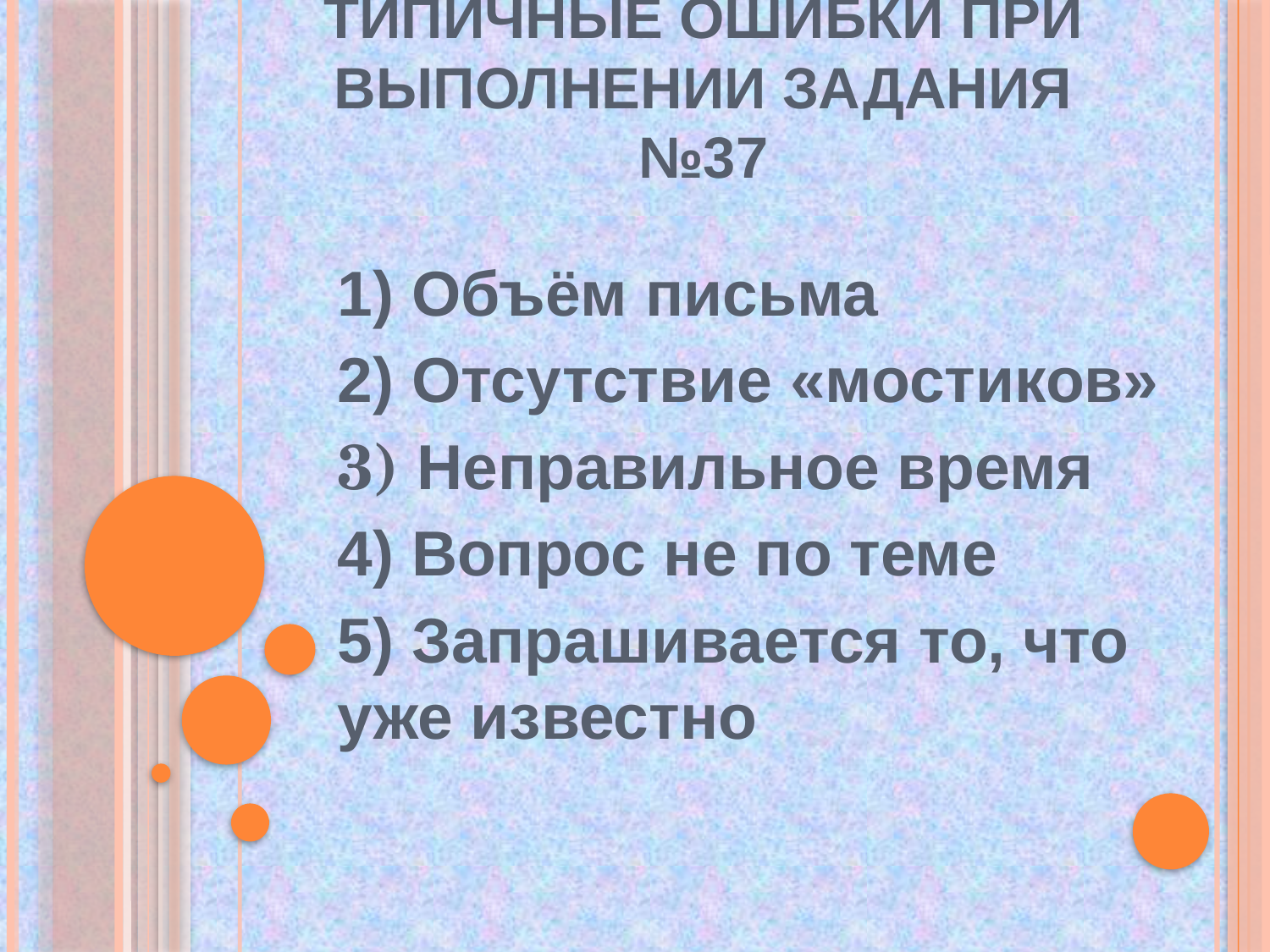

# Типичные ошибки при выполнении задания №37
1) Объём письма
2) Отсутствие «мостиков»
3) Неправильное время
4) Вопрос не по теме
5) Запрашивается то, что уже известно